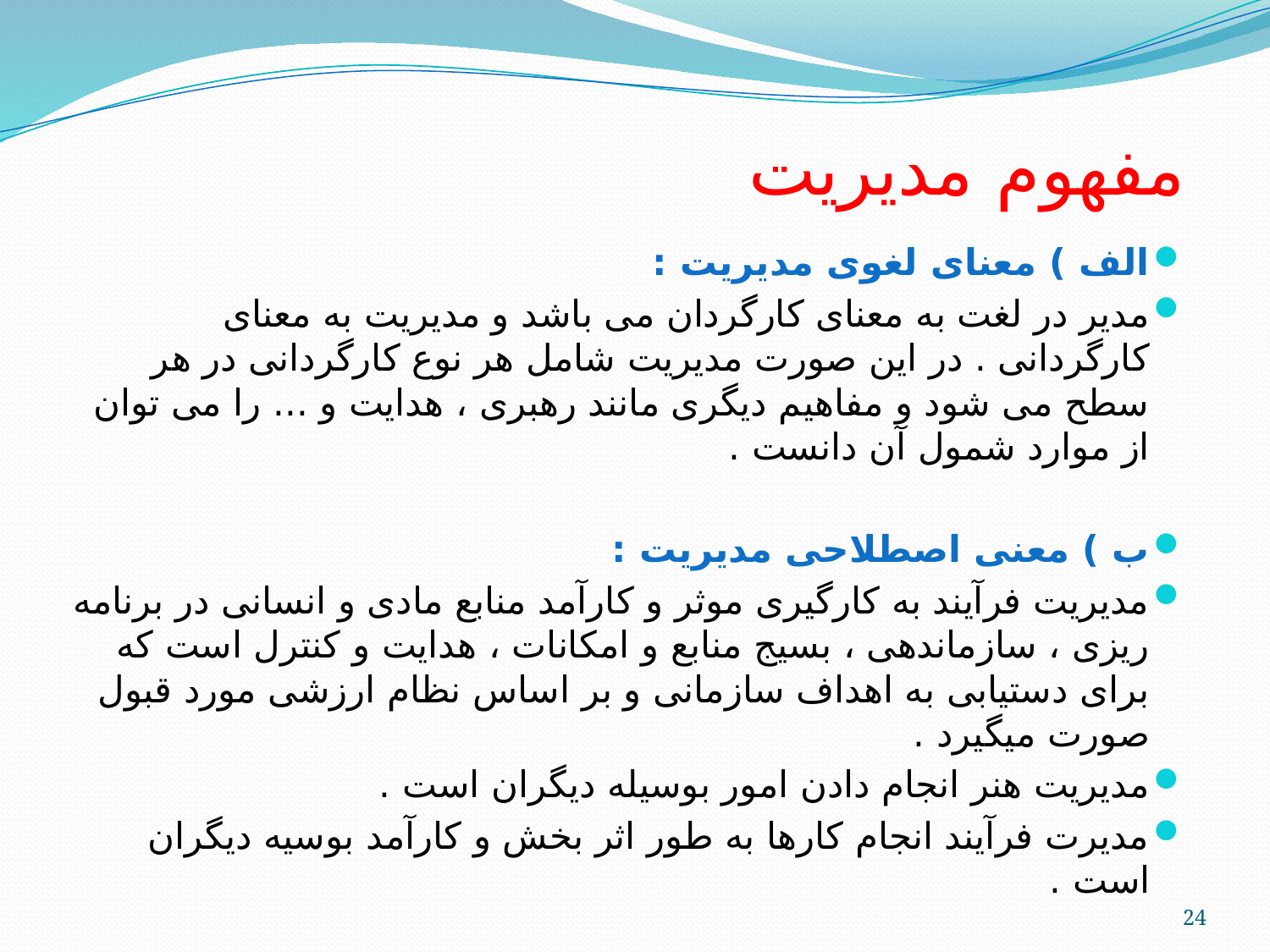

# مفهوم مدیریت
الف ) معنای لغوی مدیریت :
مدیر در لغت به معنای کارگردان می باشد و مدیریت به معنای کارگردانی . در این صورت مدیریت شامل هر نوع کارگردانی در هر سطح می شود و مفاهیم دیگری مانند رهبری ، هدایت و ... را می توان از موارد شمول آن دانست .

ب ) معنی اصطلاحی مدیریت :
مدیریت فرآیند به کارگیری موثر و کارآمد منابع مادی و انسانی در برنامه ریزی ، سازماندهی ، بسیج منابع و امکانات ، هدایت و کنترل است که برای دستیابی به اهداف سازمانی و بر اساس نظام ارزشی مورد قبول صورت میگیرد .
مدیریت هنر انجام دادن امور بوسیله دیگران است .
مدیرت فرآیند انجام کارها به طور اثر بخش و کارآمد بوسیه دیگران  است .
24